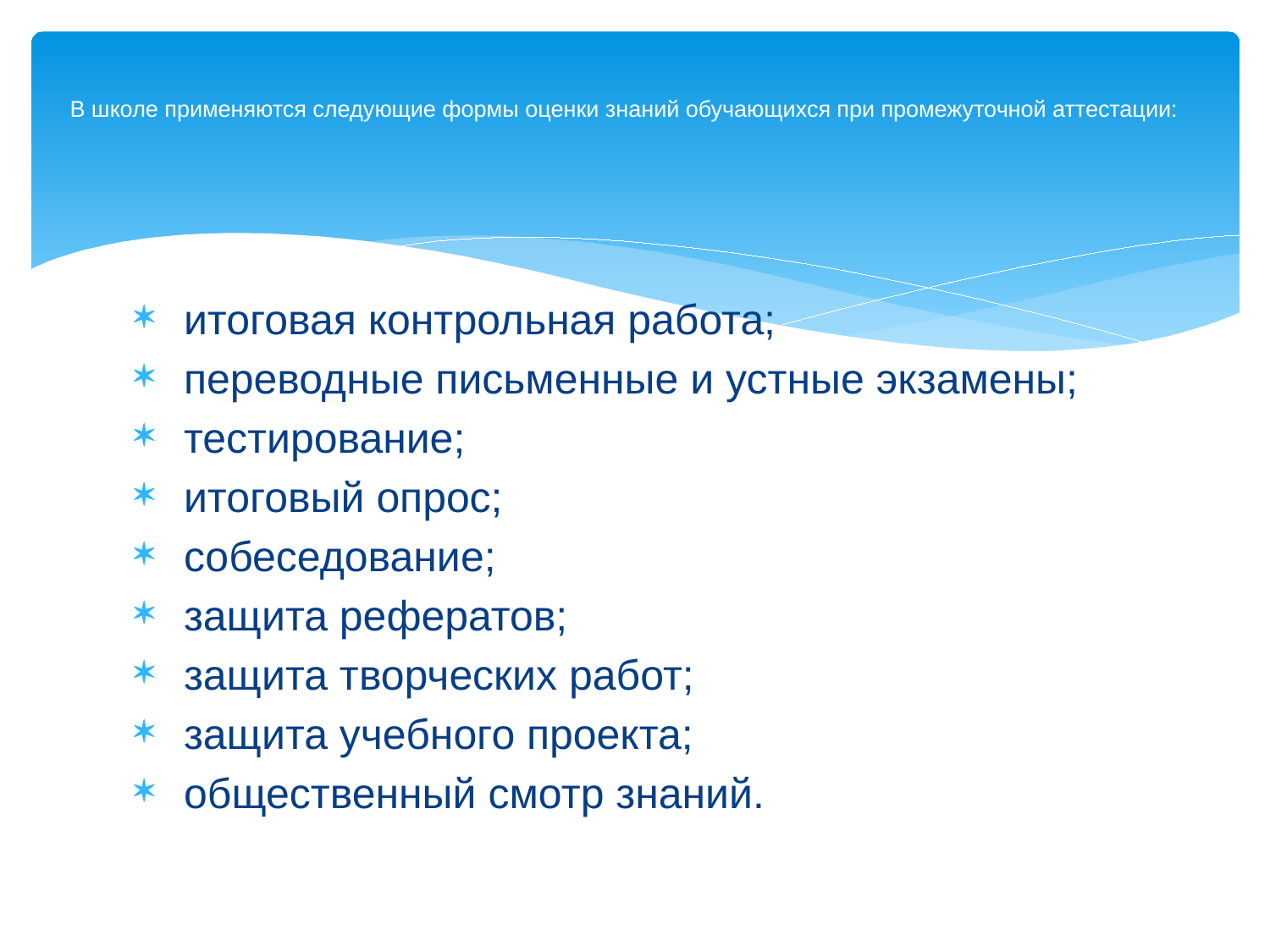

# В школе применяются следующие формы оценки знаний обучающихся при промежуточной аттестации:
 итоговая контрольная работа;
 переводные письменные и устные экзамены;
 тестирование;
 итоговый опрос;
 собеседование;
 защита рефератов;
 защита творческих работ;
 защита учебного проекта;
 общественный смотр знаний.